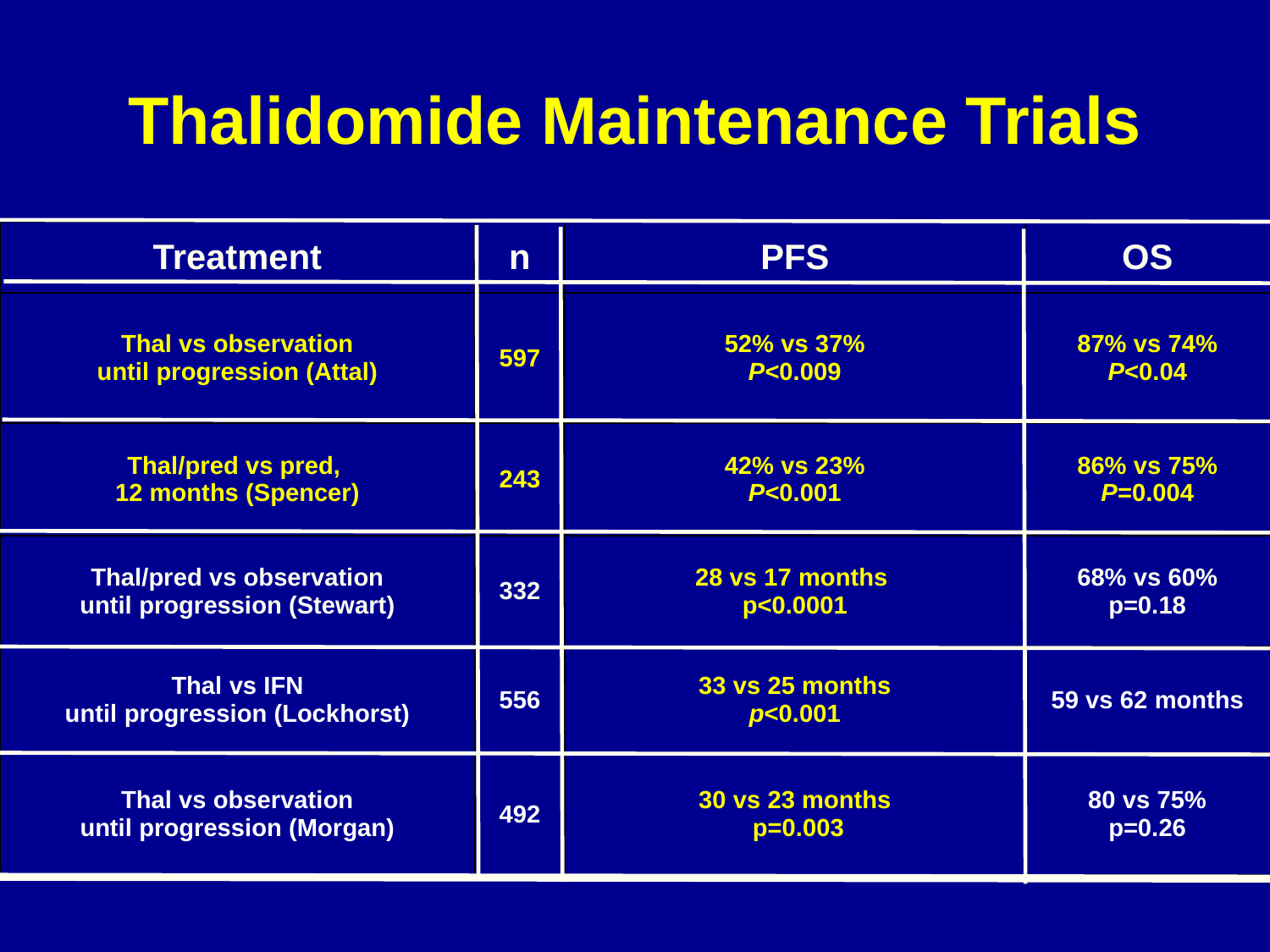

# Thalidomide Maintenance Trials
| Treatment | n | PFS | OS |
| --- | --- | --- | --- |
| Thal vs observation until progression (Attal) | 597 | 52% vs 37% P<0.009 | 87% vs 74% P<0.04 |
| Thal/pred vs pred, 12 months (Spencer) | 243 | 42% vs 23% P<0.001 | 86% vs 75% P=0.004 |
| Thal/pred vs observation until progression (Stewart) | 332 | 28 vs 17 months p<0.0001 | 68% vs 60% p=0.18 |
| Thal vs IFN until progression (Lockhorst) | 556 | 33 vs 25 months p<0.001 | 59 vs 62 months |
| Thal vs observation until progression (Morgan) | 492 | 30 vs 23 months p=0.003 | 80 vs 75% p=0.26 |